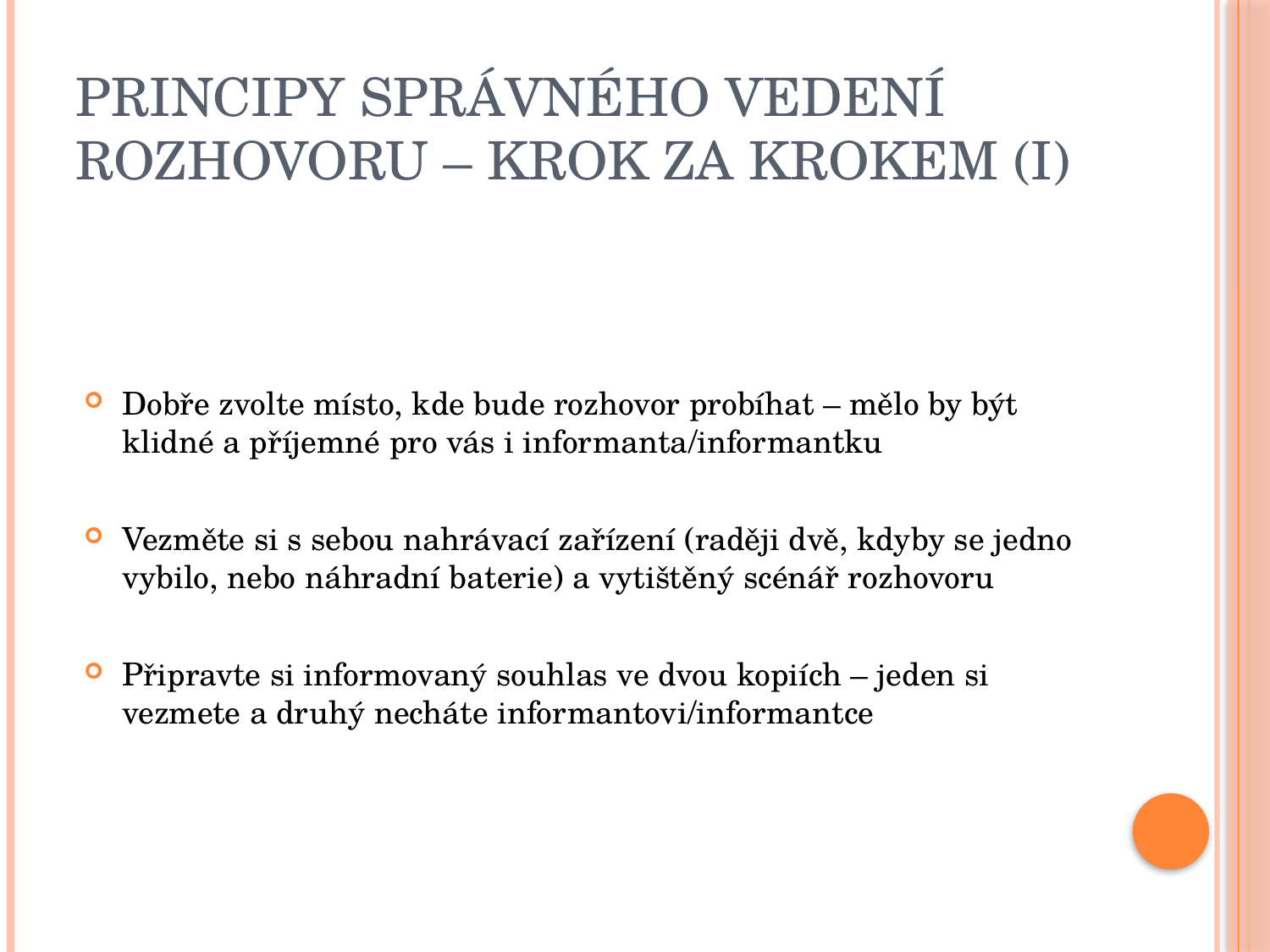

# Principy správného vedení rozhovoru – krok za krokem (I)
Dobře zvolte místo, kde bude rozhovor probíhat – mělo by být klidné a příjemné pro vás i informanta/informantku

Vezměte si s sebou nahrávací zařízení (raději dvě, kdyby se jedno vybilo, nebo náhradní baterie) a vytištěný scénář rozhovoru

Připravte si informovaný souhlas ve dvou kopiích – jeden si vezmete a druhý necháte informantovi/informantce